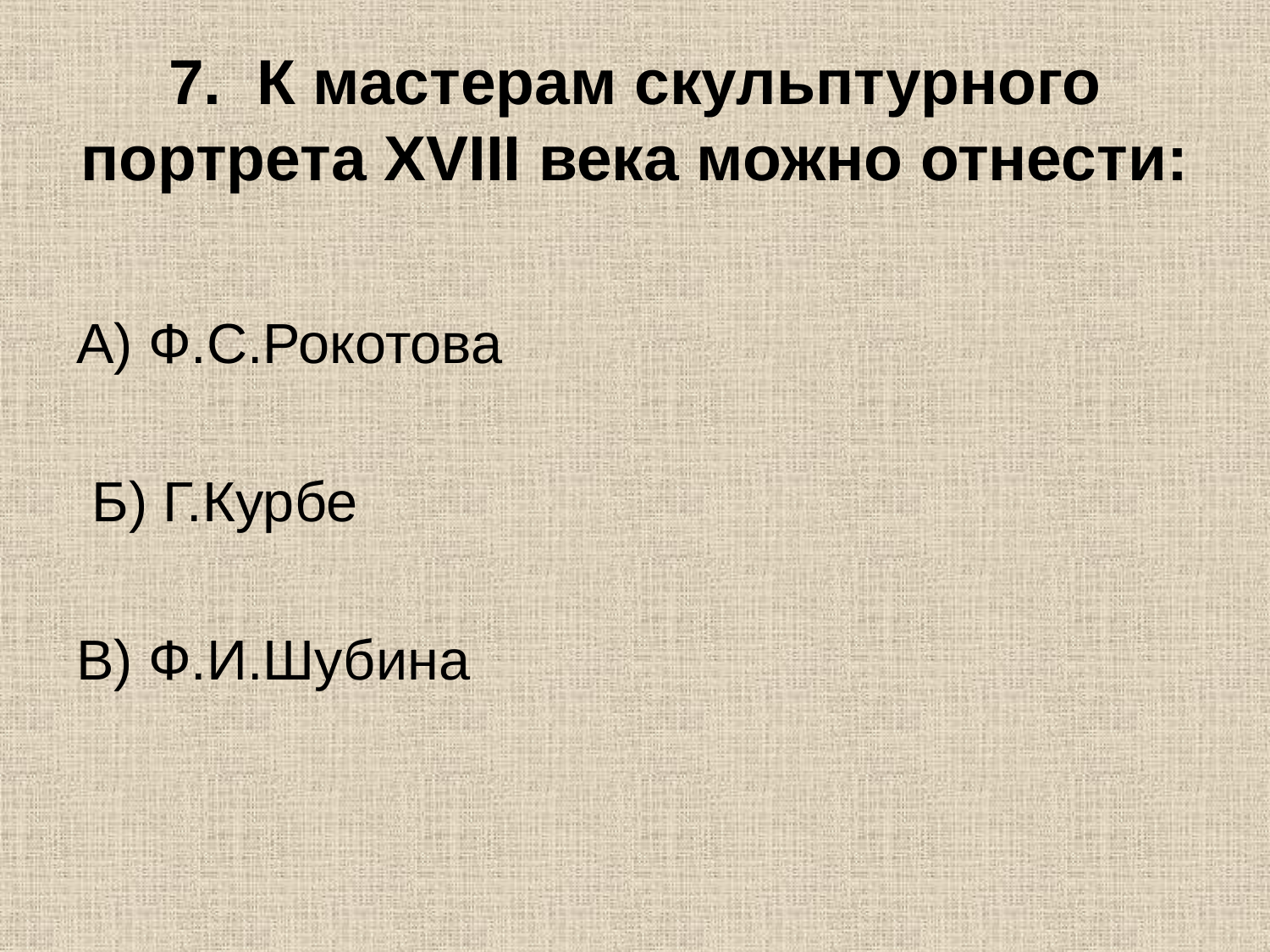

# 7.  К мастерам скульптурного портрета XVIII века можно отнести:

А) Ф.С.Рокотова

 Б) Г.Курбе

В) Ф.И.Шубина